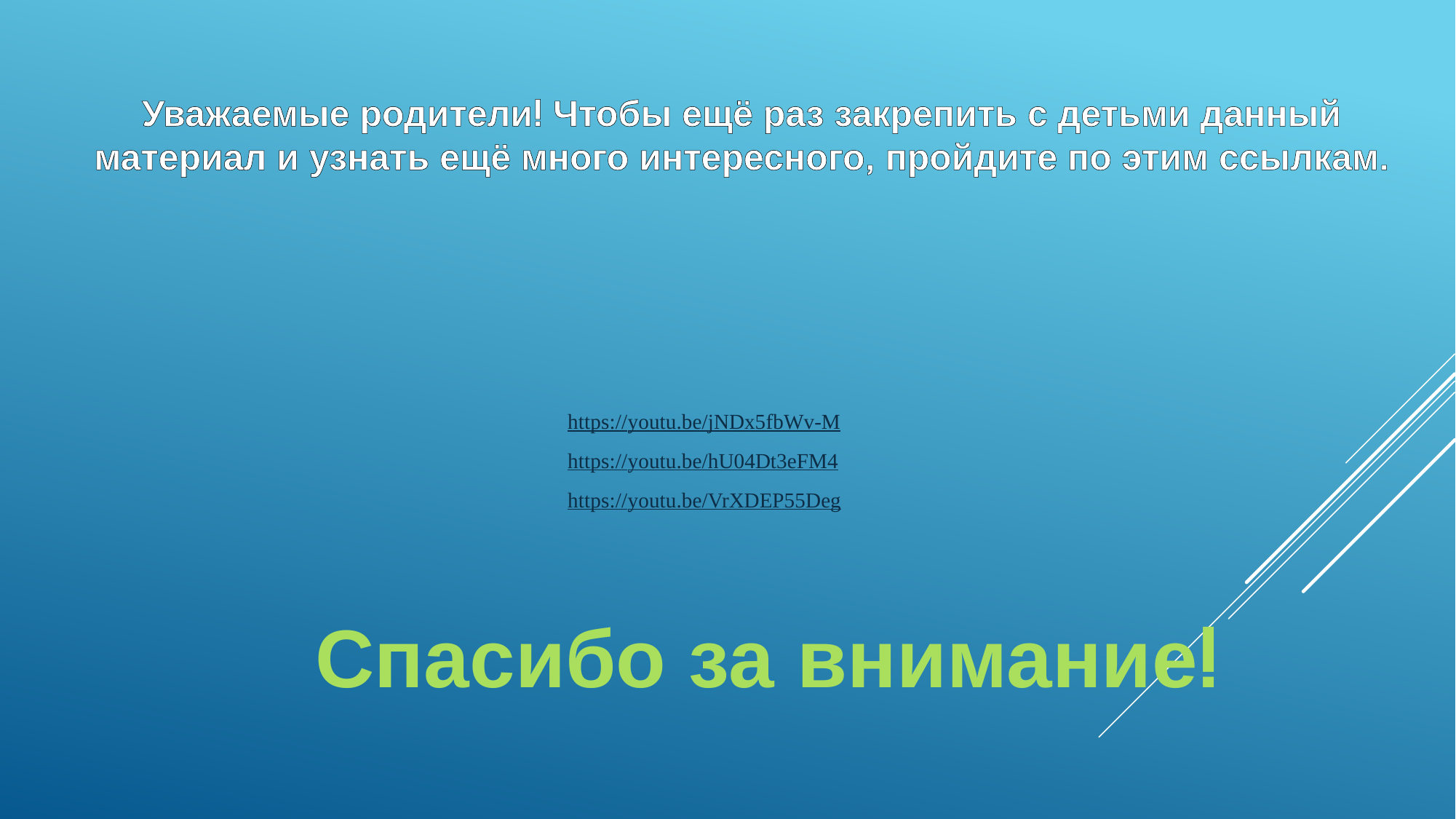

Уважаемые родители! Чтобы ещё раз закрепить с детьми данный
материал и узнать ещё много интересного, пройдите по этим ссылкам.
https://youtu.be/jNDx5fbWv-M
https://youtu.be/hU04Dt3eFM4
https://youtu.be/VrXDEP55Deg

Спасибо за внимание!